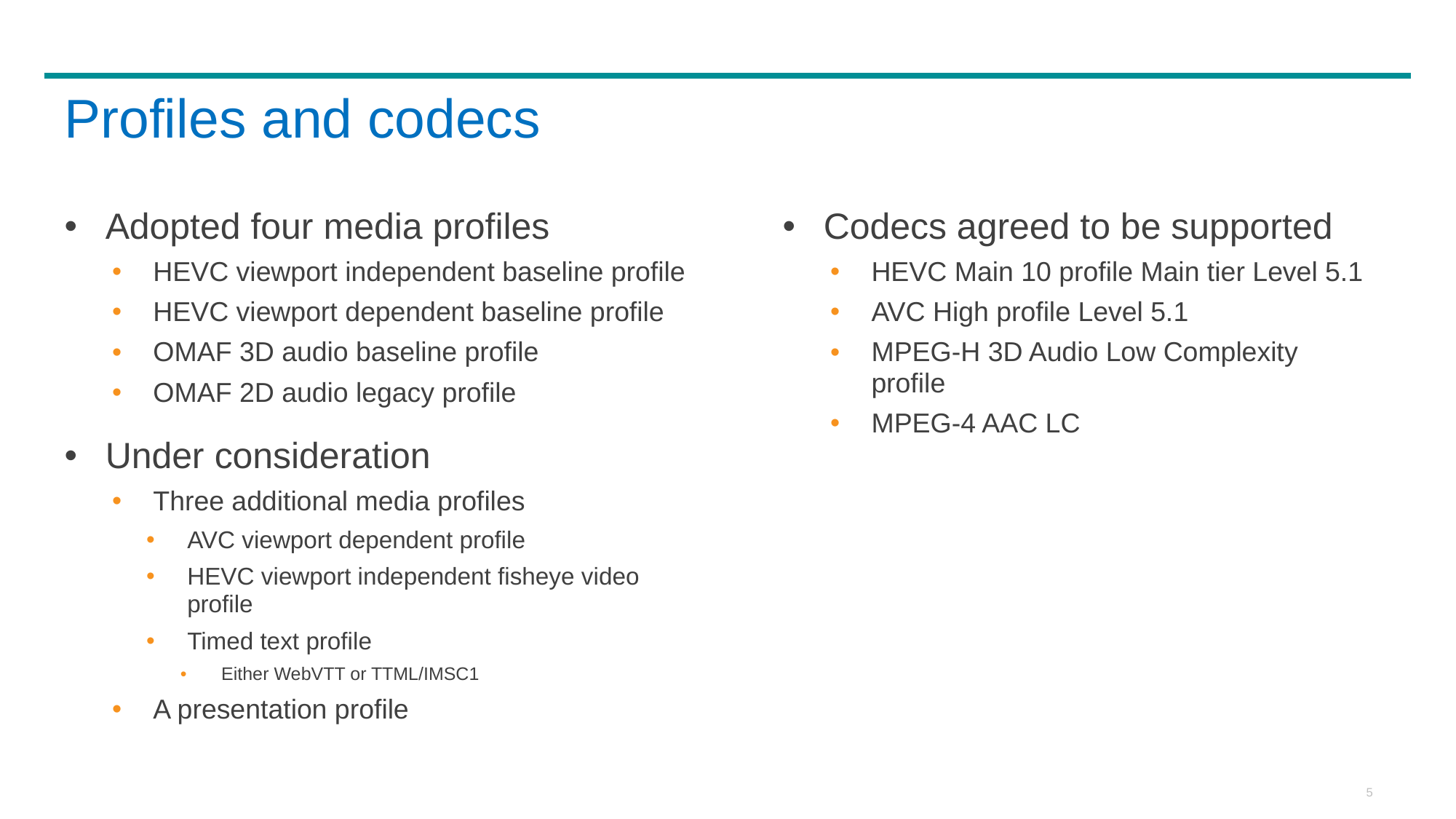

# Profiles and codecs
Adopted four media profiles
HEVC viewport independent baseline profile
HEVC viewport dependent baseline profile
OMAF 3D audio baseline profile
OMAF 2D audio legacy profile
Under consideration
Three additional media profiles
AVC viewport dependent profile
HEVC viewport independent fisheye video profile
Timed text profile
Either WebVTT or TTML/IMSC1
A presentation profile
Codecs agreed to be supported
HEVC Main 10 profile Main tier Level 5.1
AVC High profile Level 5.1
MPEG-H 3D Audio Low Complexity profile
MPEG-4 AAC LC